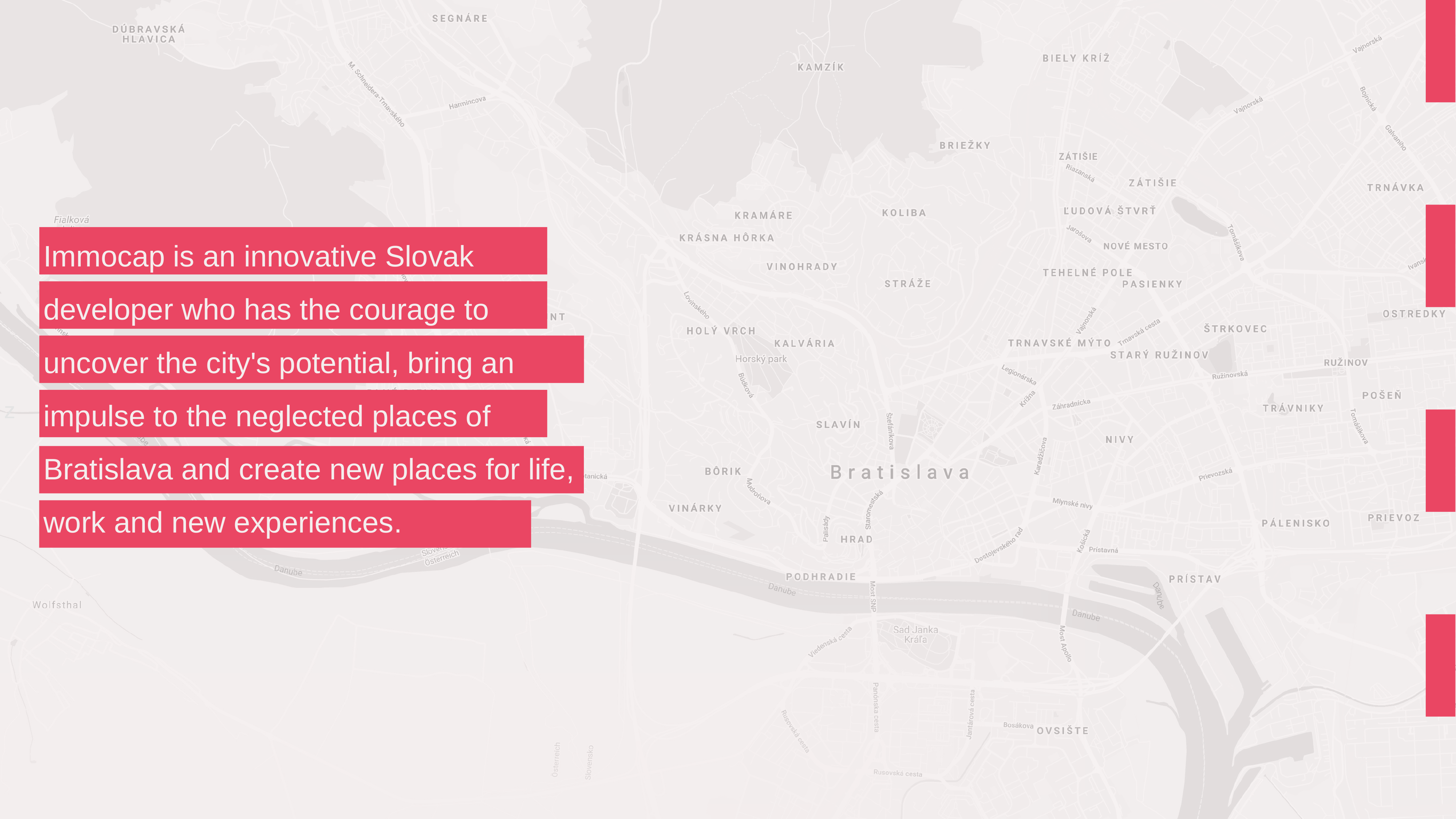

Immocap is an innovative Slovak developer who has the courage to uncover the city's potential, bring an impulse to the neglected places of Bratislava and create new places for life, work and new experiences.